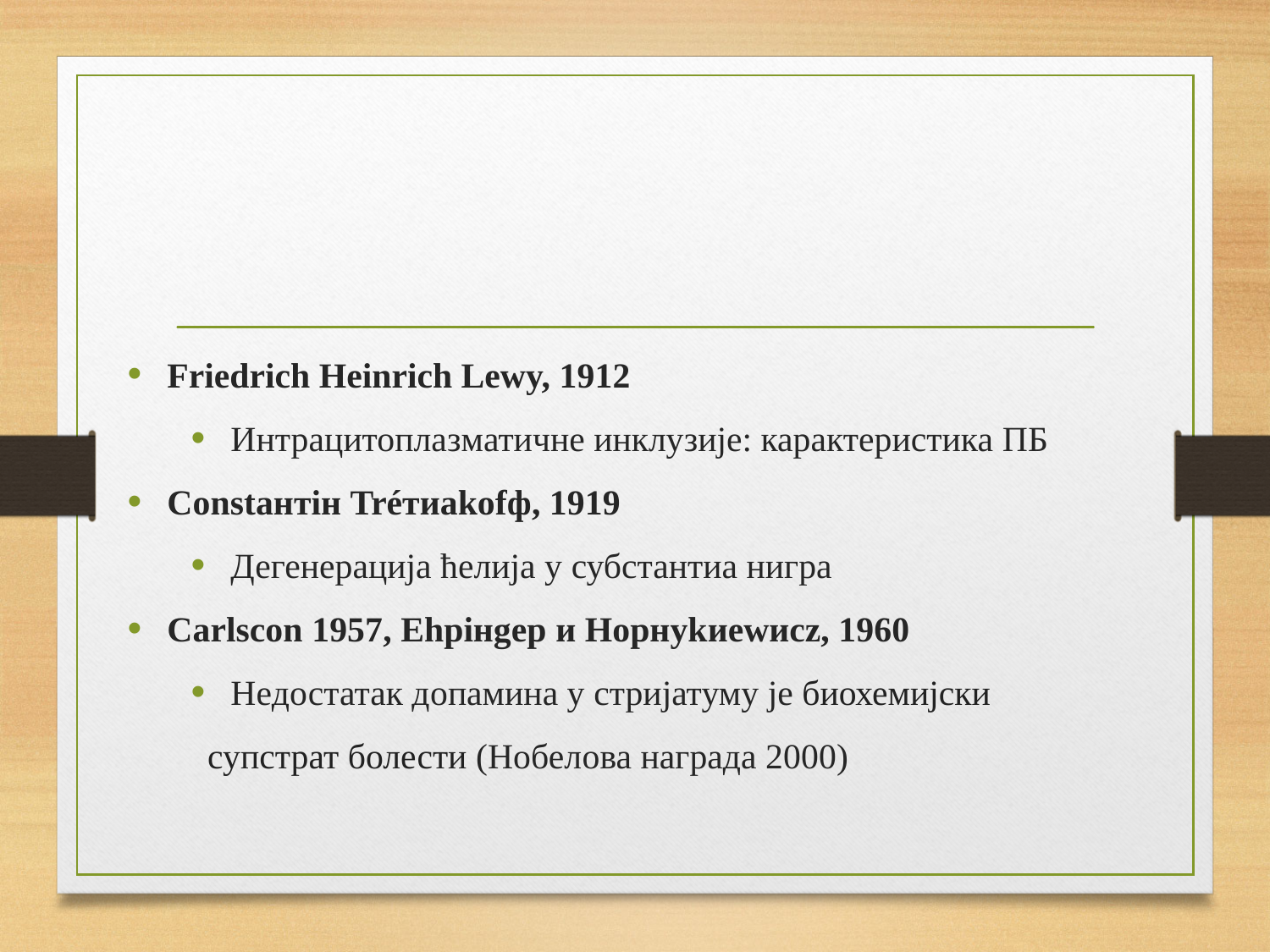

#
Friedrich Heinrich Lewy, 1912
Интрацитоплазматичне инклузије: карактеристика ПБ
Constaнтiн Tréтиаkоfф, 1919
Дегенерација ћелија у субстантиа нигра
Carlsсon 1957, Ehрiнgeр и Hорнykиеwиcz, 1960
Недостатак допамина у стријатуму је биохемијски
         супстрат болести (Нобелова награда 2000)